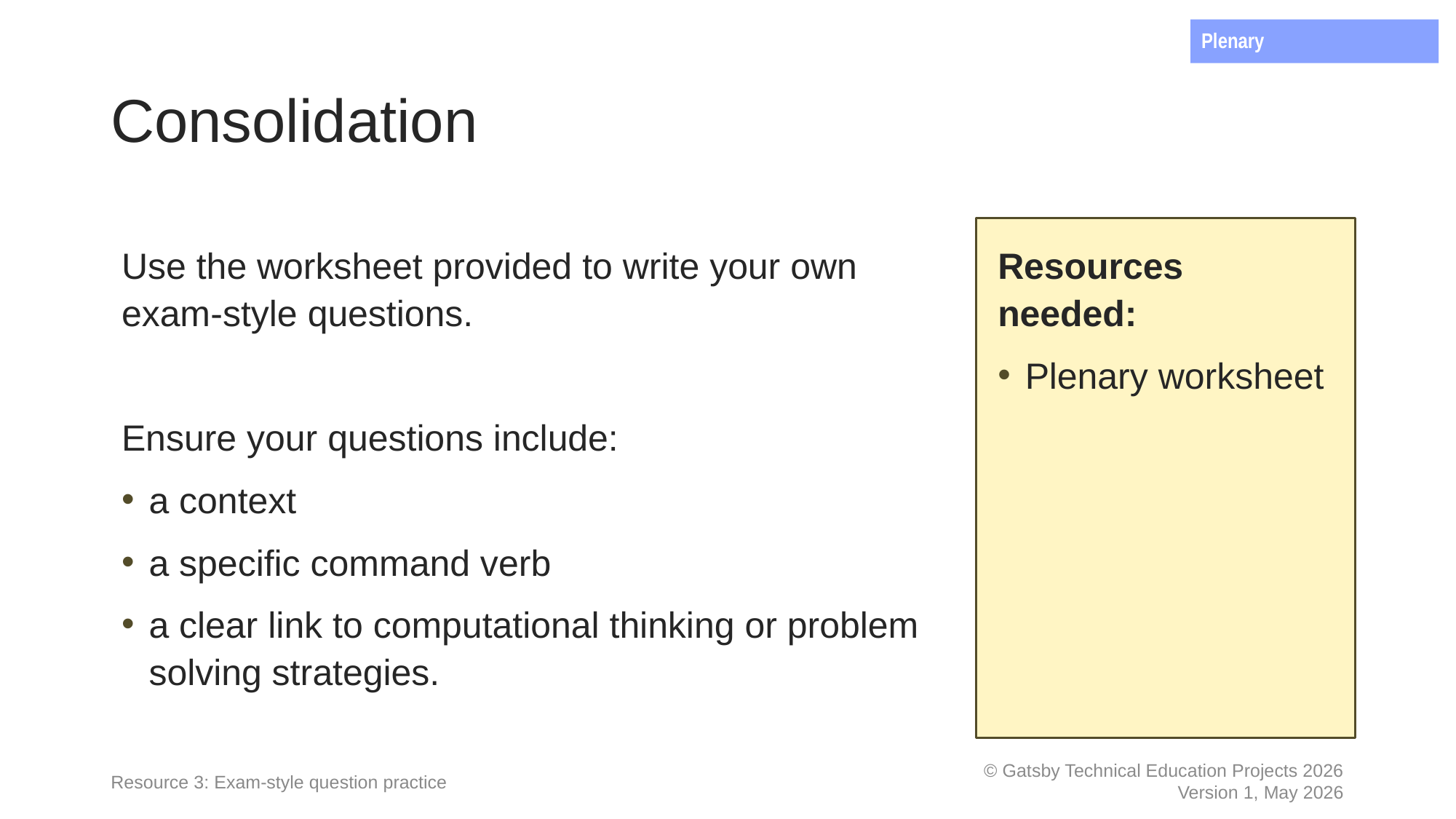

Plenary
# Consolidation
Use the worksheet provided to write your own exam-style questions.

Ensure your questions include:
a context
a specific command verb
a clear link to computational thinking or problem solving strategies.
Resources   needed:
Plenary worksheet
Resource 3: Exam-style question practice